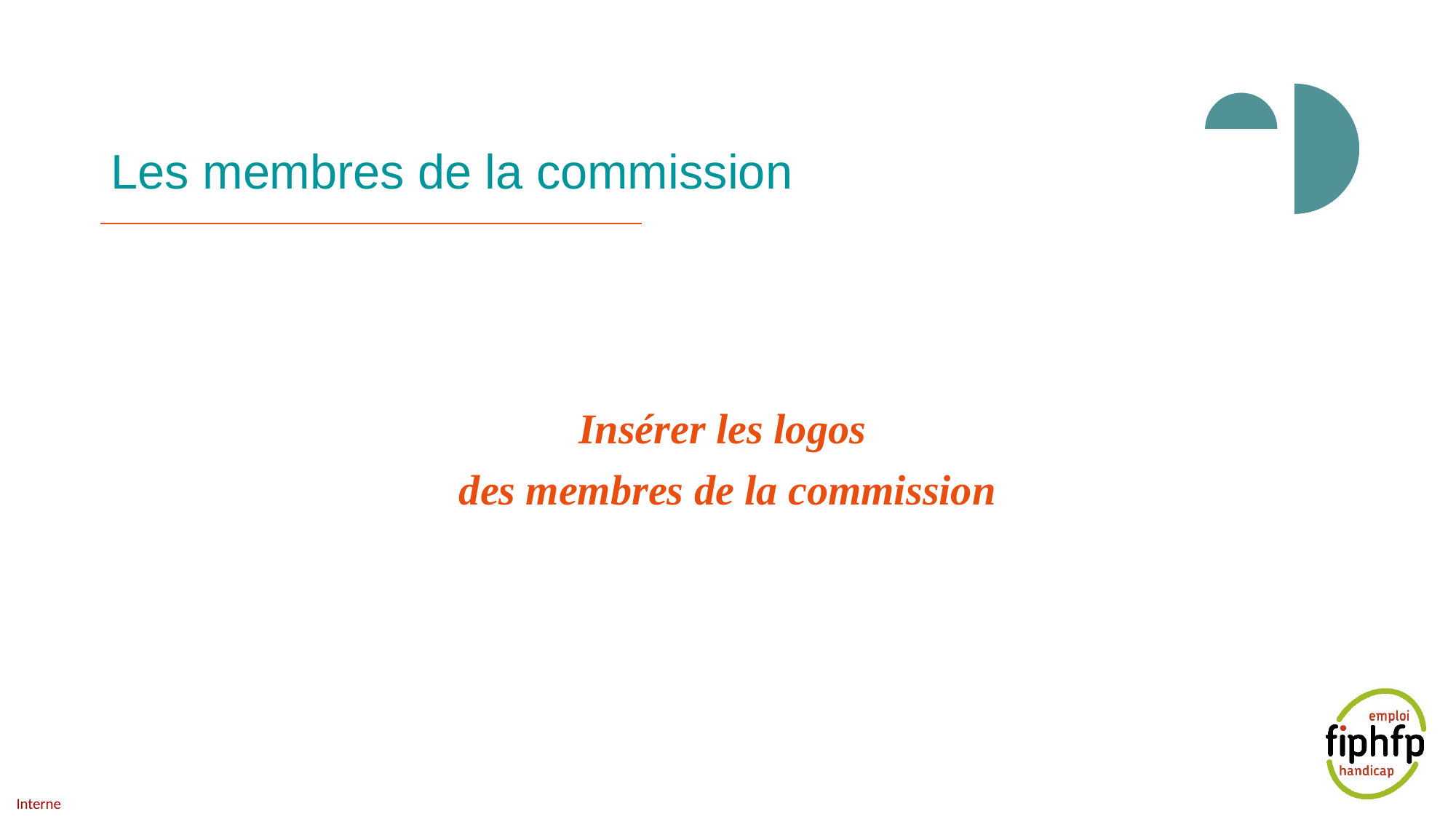

# Les membres de la commission
Insérer les logos
des membres de la commission